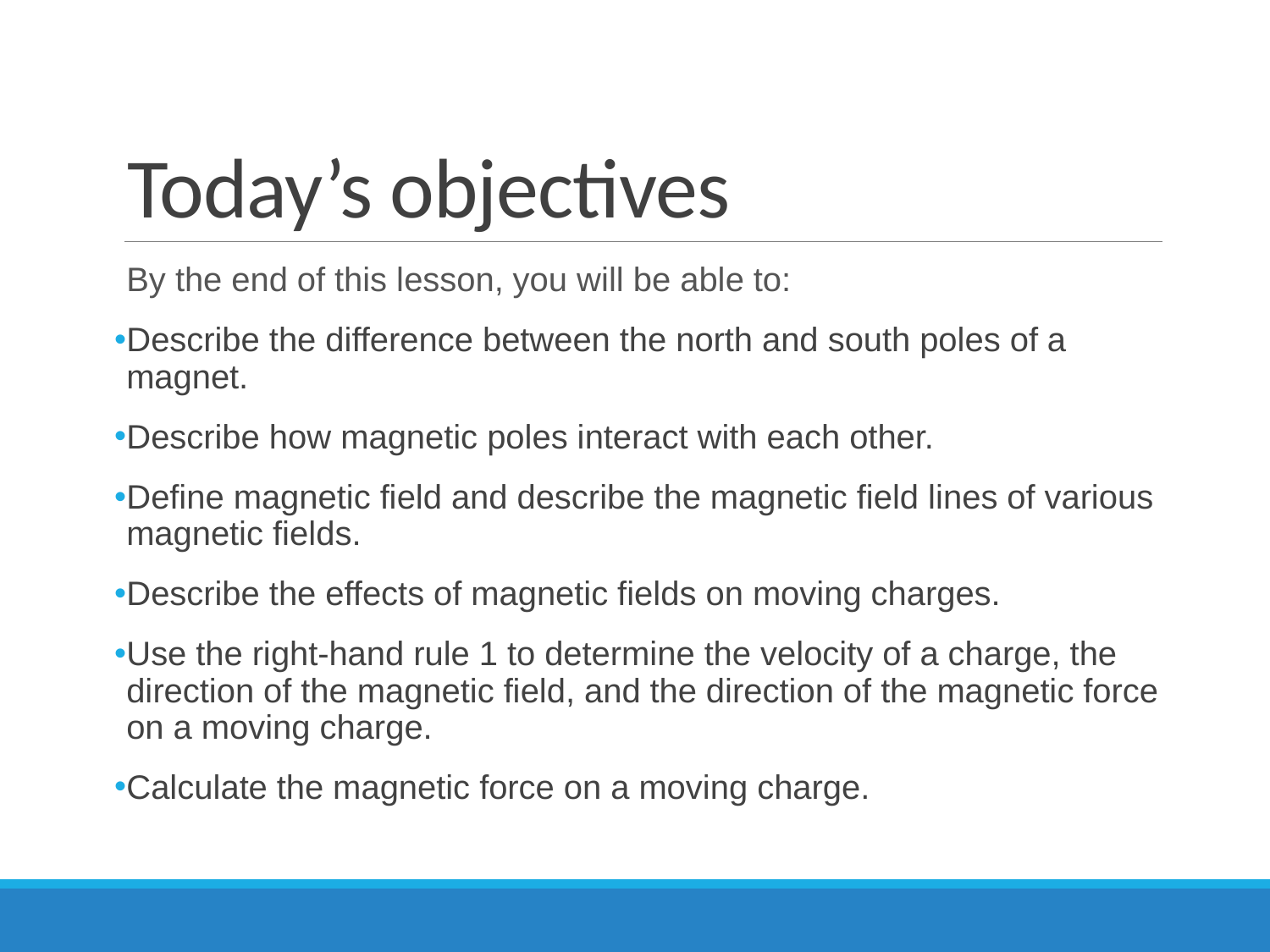

# Today’s objectives
By the end of this lesson, you will be able to:
Describe the difference between the north and south poles of a magnet.
Describe how magnetic poles interact with each other.
Define magnetic field and describe the magnetic field lines of various magnetic fields.
Describe the effects of magnetic fields on moving charges.
Use the right-hand rule 1 to determine the velocity of a charge, the direction of the magnetic field, and the direction of the magnetic force on a moving charge.
Calculate the magnetic force on a moving charge.